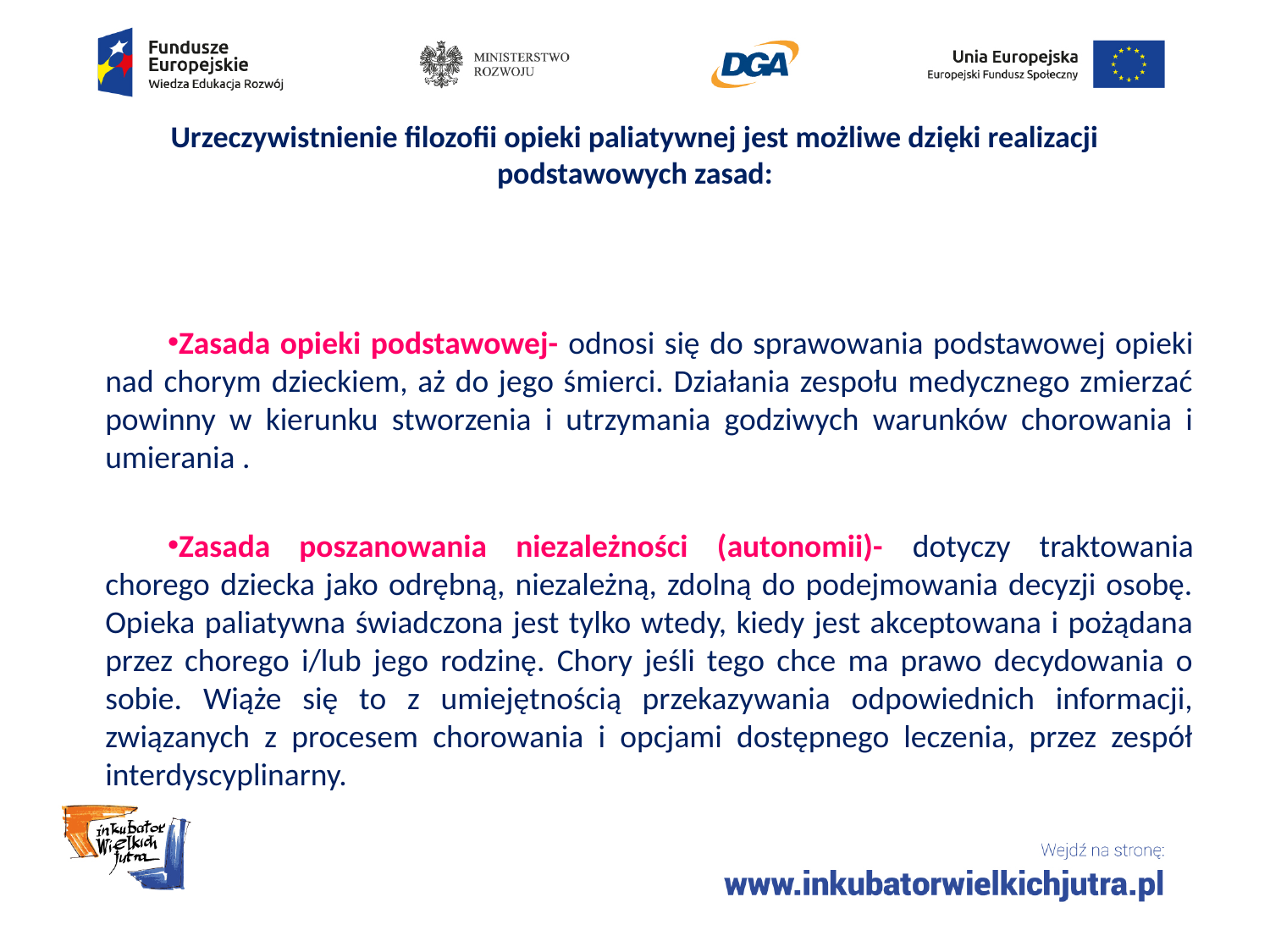

# Urzeczywistnienie filozofii opieki paliatywnej jest możliwe dzięki realizacji podstawowych zasad:
Zasada opieki podstawowej- odnosi się do sprawowania podstawowej opieki nad chorym dzieckiem, aż do jego śmierci. Działania zespołu medycznego zmierzać powinny w kierunku stworzenia i utrzymania godziwych warunków chorowania i umierania .

Zasada poszanowania niezależności (autonomii)- dotyczy traktowania chorego dziecka jako odrębną, niezależną, zdolną do podejmowania decyzji osobę. Opieka paliatywna świadczona jest tylko wtedy, kiedy jest akceptowana i pożądana przez chorego i/lub jego rodzinę. Chory jeśli tego chce ma prawo decydowania o sobie. Wiąże się to z umiejętnością przekazywania odpowiednich informacji, związanych z procesem chorowania i opcjami dostępnego leczenia, przez zespół interdyscyplinarny.